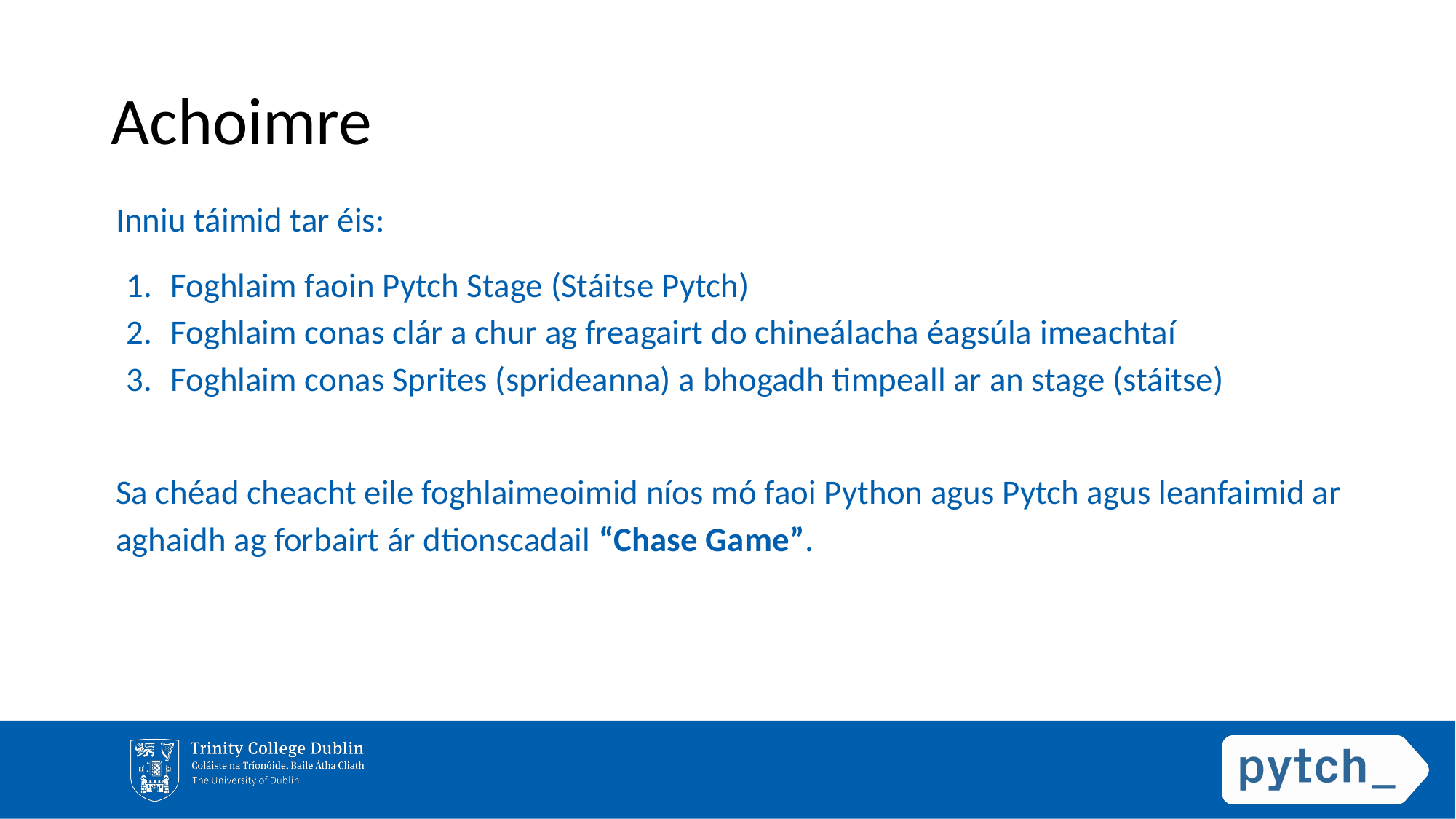

# Achoimre
Inniu táimid tar éis:
Foghlaim faoin Pytch Stage (Stáitse Pytch)
Foghlaim conas clár a chur ag freagairt do chineálacha éagsúla imeachtaí
Foghlaim conas Sprites (sprideanna) a bhogadh timpeall ar an stage (stáitse)
Sa chéad cheacht eile foghlaimeoimid níos mó faoi Python agus Pytch agus leanfaimid ar aghaidh ag forbairt ár dtionscadail “Chase Game”.